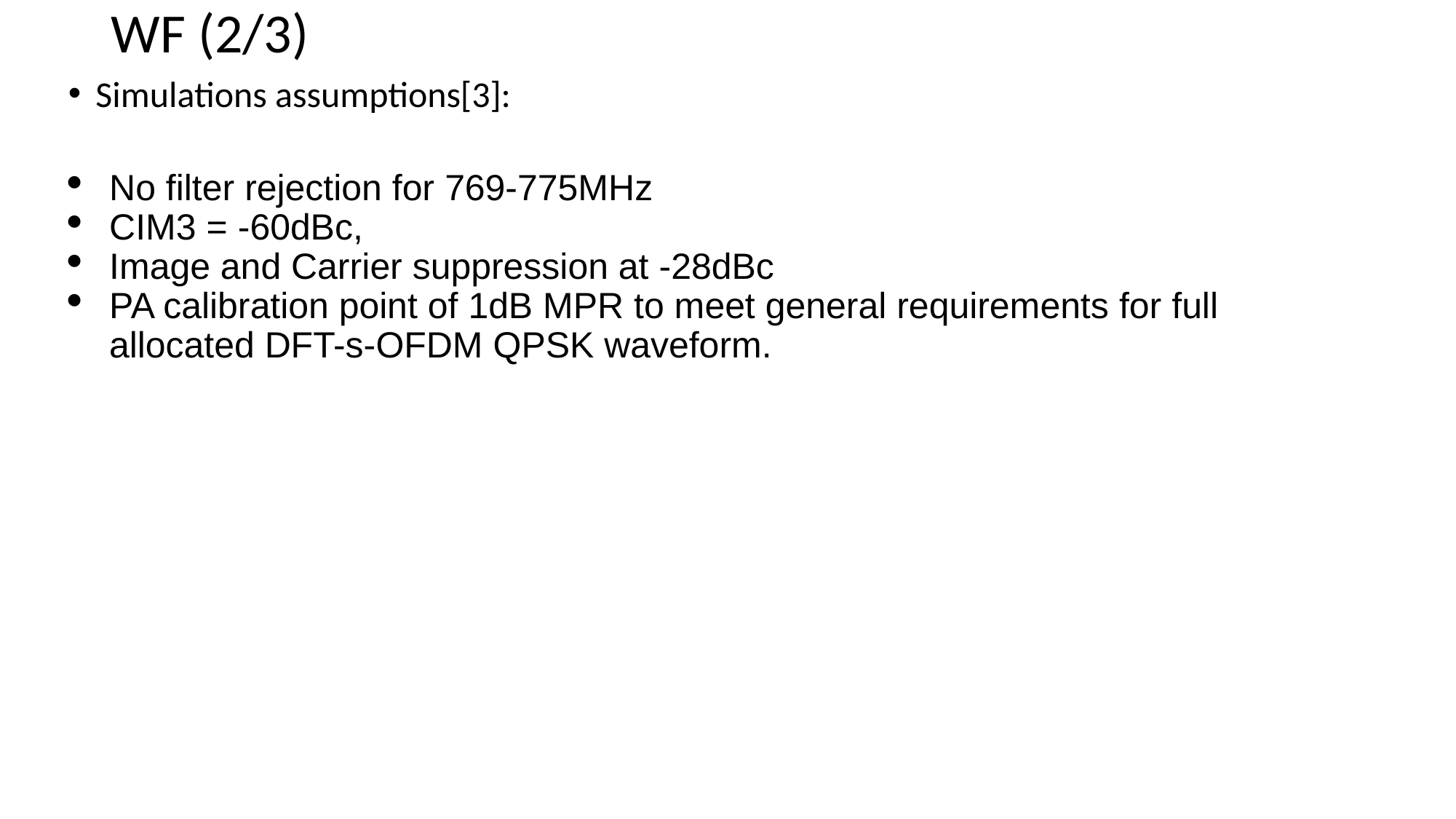

# WF (2/3)
Simulations assumptions[3]:

No filter rejection for 769-775MHz
CIM3 = -60dBc,
Image and Carrier suppression at -28dBc
PA calibration point of 1dB MPR to meet general requirements for full allocated DFT-s-OFDM QPSK waveform.